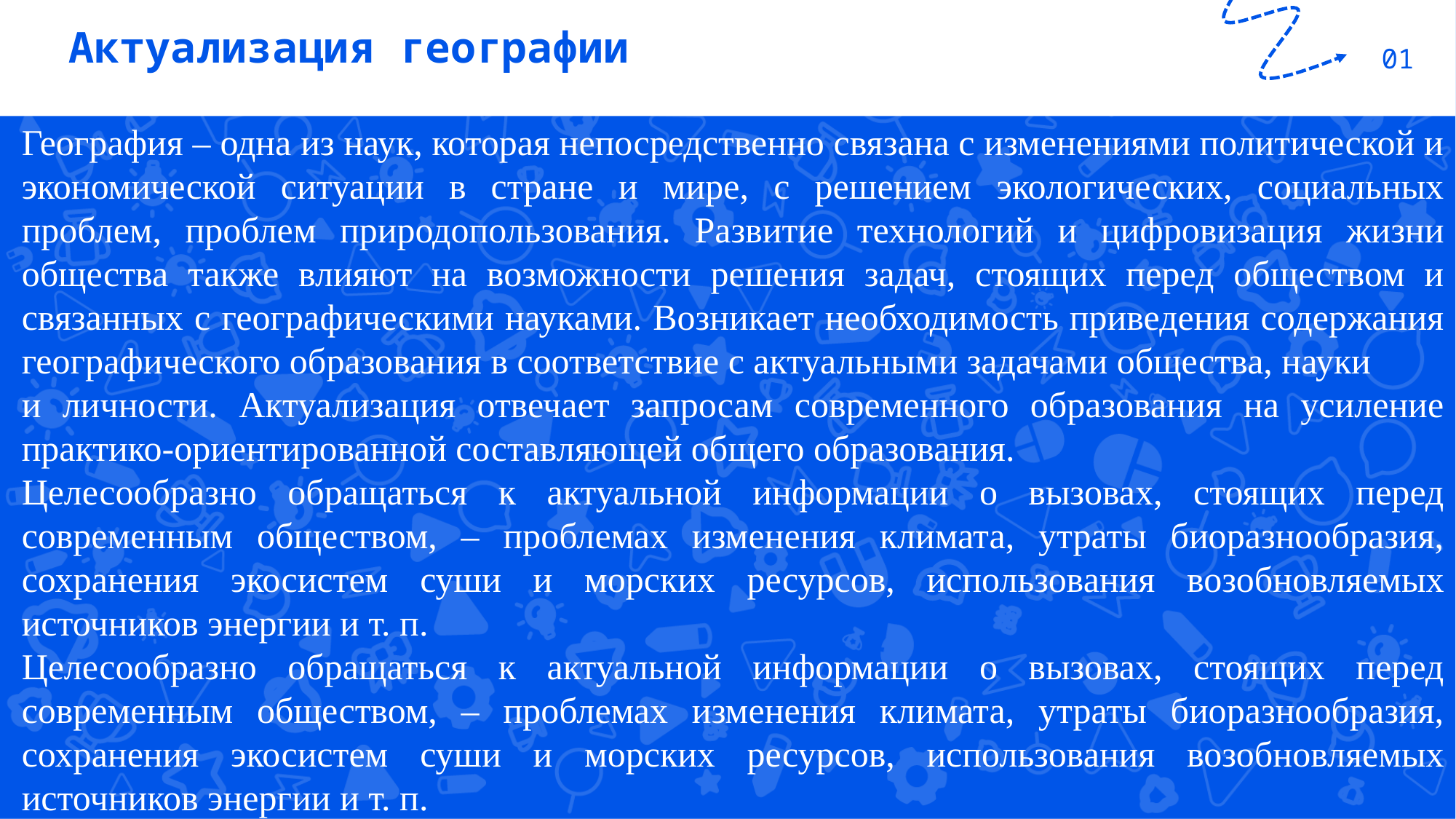

Актуализация географии
01
География – одна из наук, которая непосредственно связана с изменениями политической и экономической ситуации в стране и мире, с решением экологических, социальных проблем, проблем природопользования. Развитие технологий и цифровизация жизни общества также влияют на возможности решения задач, стоящих перед обществом и связанных с географическими науками. Возникает необходимость приведения содержания географического образования в соответствие с актуальными задачами общества, науки
и личности. Актуализация отвечает запросам современного образования на усиление практико-ориентированной составляющей общего образования.
Целесообразно обращаться к актуальной информации о вызовах, стоящих перед современным обществом, – проблемах изменения климата, утраты биоразнообразия, сохранения экосистем суши и морских ресурсов, использования возобновляемых источников энергии и т. п.
Целесообразно обращаться к актуальной информации о вызовах, стоящих перед современным обществом, – проблемах изменения климата, утраты биоразнообразия, сохранения экосистем суши и морских ресурсов, использования возобновляемых источников энергии и т. п.